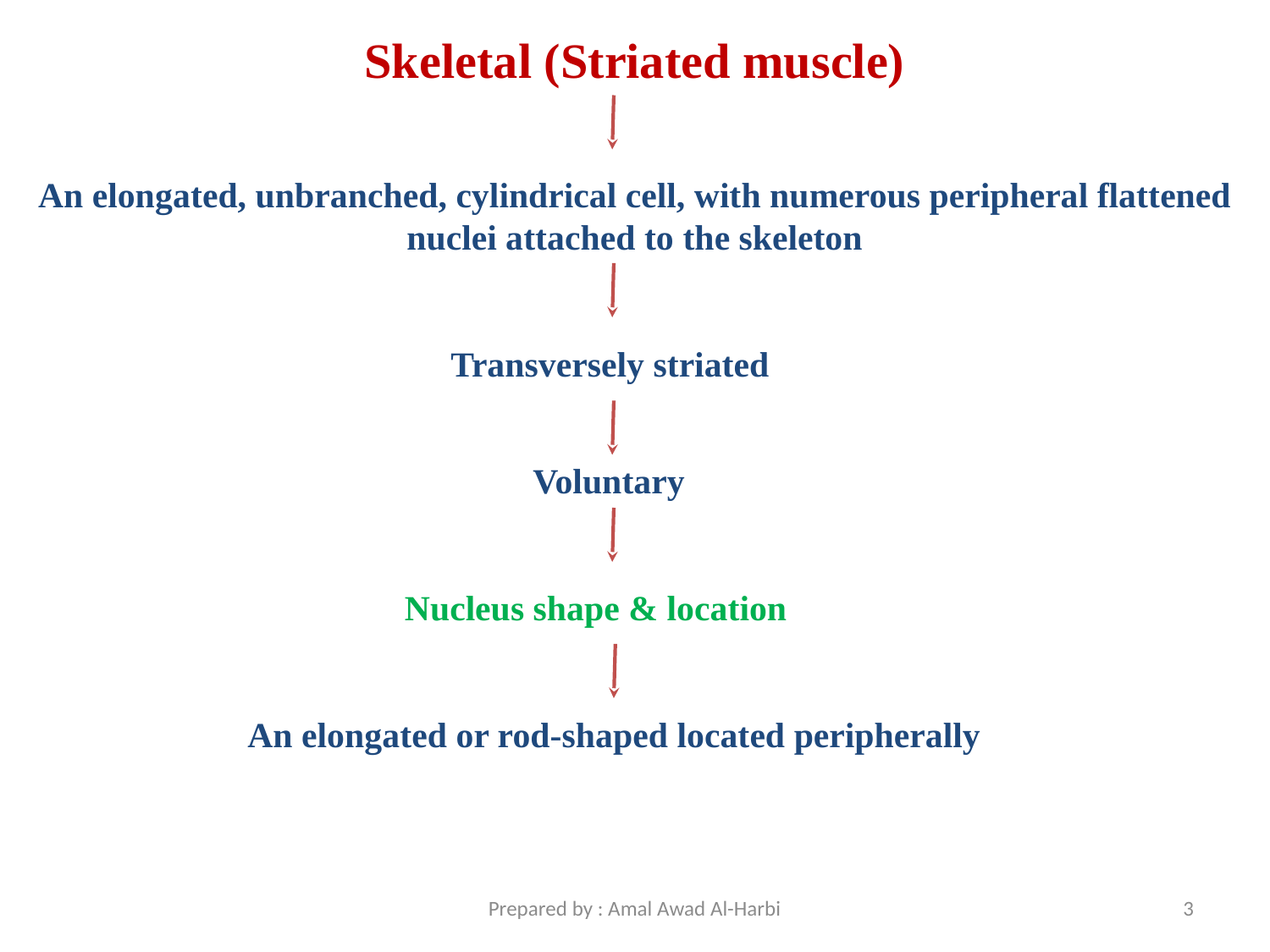

Skeletal (Striated muscle)
An elongated, unbranched, cylindrical cell, with numerous peripheral flattened nuclei attached to the skeleton
Transversely striated
Voluntary
Nucleus shape & location
An elongated or rod-shaped located peripherally
Prepared by : Amal Awad Al-Harbi
3